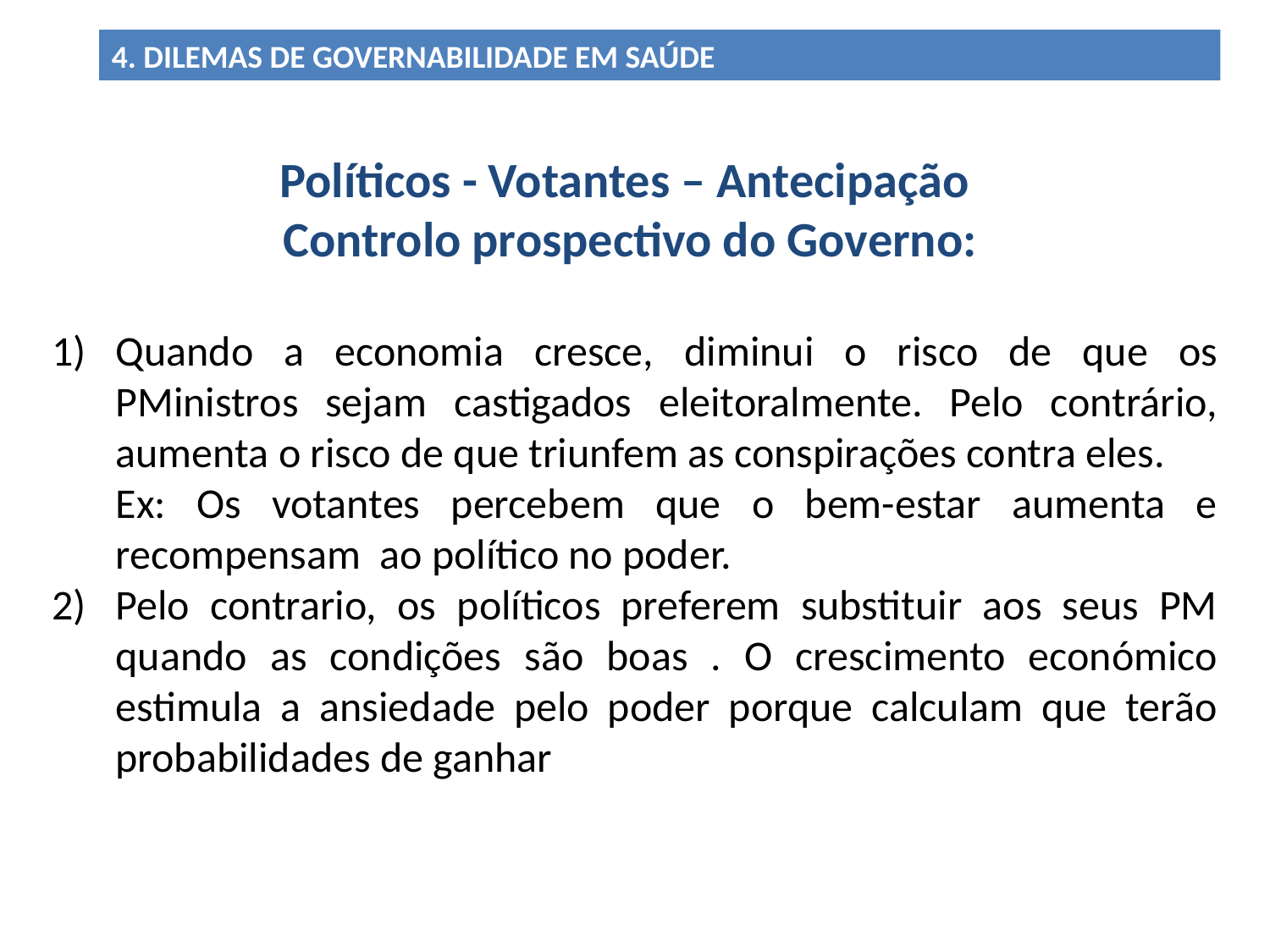

4. DILEMAS DE GOVERNABILIDADE EM SAÚDE

Políticos - Votantes – Antecipação
Controlo prospectivo do Governo:

Quando a economia cresce, diminui o risco de que os PMinistros sejam castigados eleitoralmente. Pelo contrário, aumenta o risco de que triunfem as conspirações contra eles.
	Ex: Os votantes percebem que o bem-estar aumenta e recompensam  ao político no poder.
Pelo contrario, os políticos preferem substituir aos seus PM quando as condições são boas . O crescimento económico estimula a ansiedade pelo poder porque calculam que terão probabilidades de ganhar